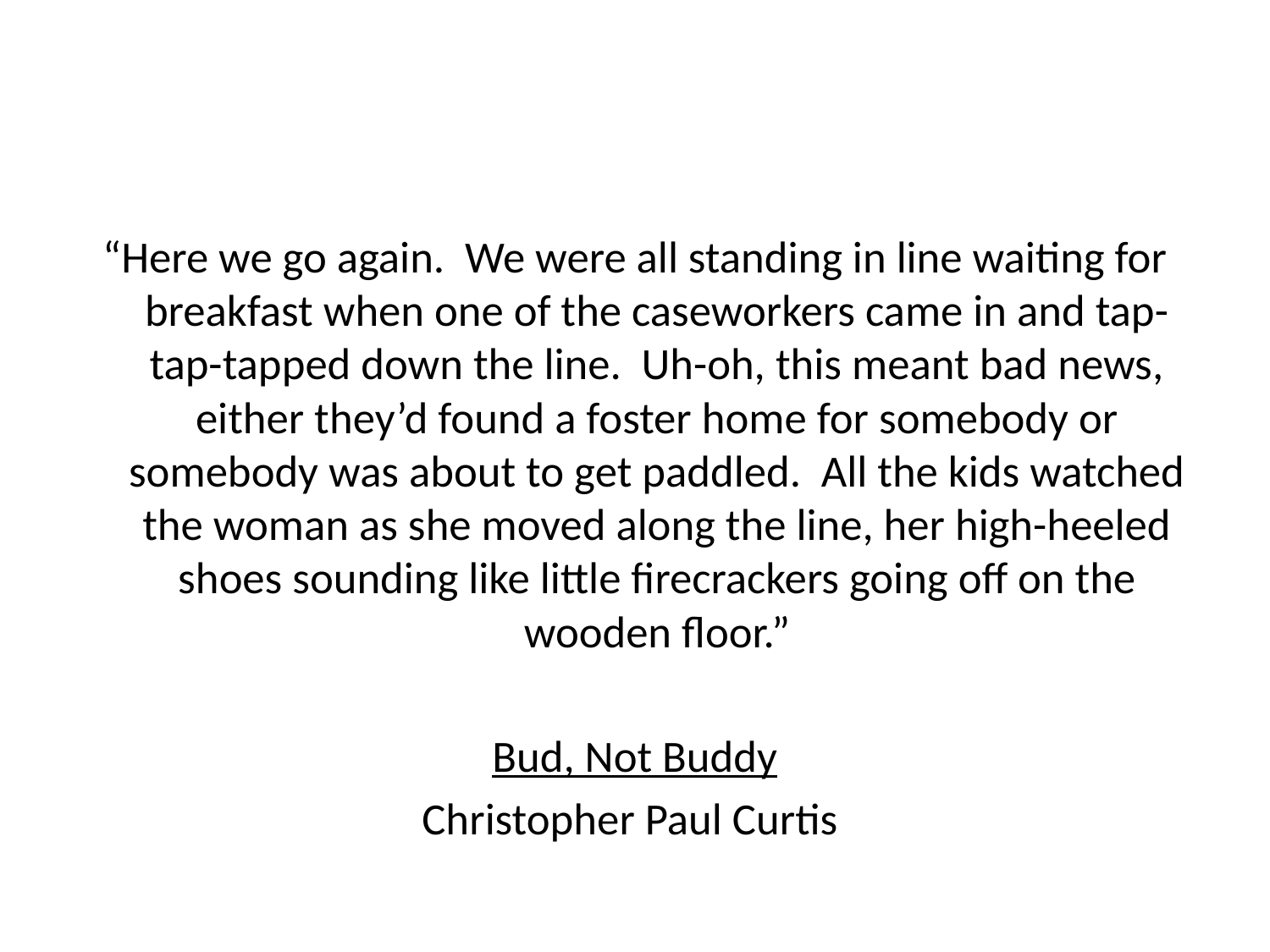

#
“Here we go again.  We were all standing in line waiting for breakfast when one of the caseworkers came in and tap-tap-tapped down the line.  Uh-oh, this meant bad news, either they’d found a foster home for somebody or somebody was about to get paddled.  All the kids watched the woman as she moved along the line, her high-heeled shoes sounding like little firecrackers going off on the wooden floor.”

Bud, Not Buddy
Christopher Paul Curtis